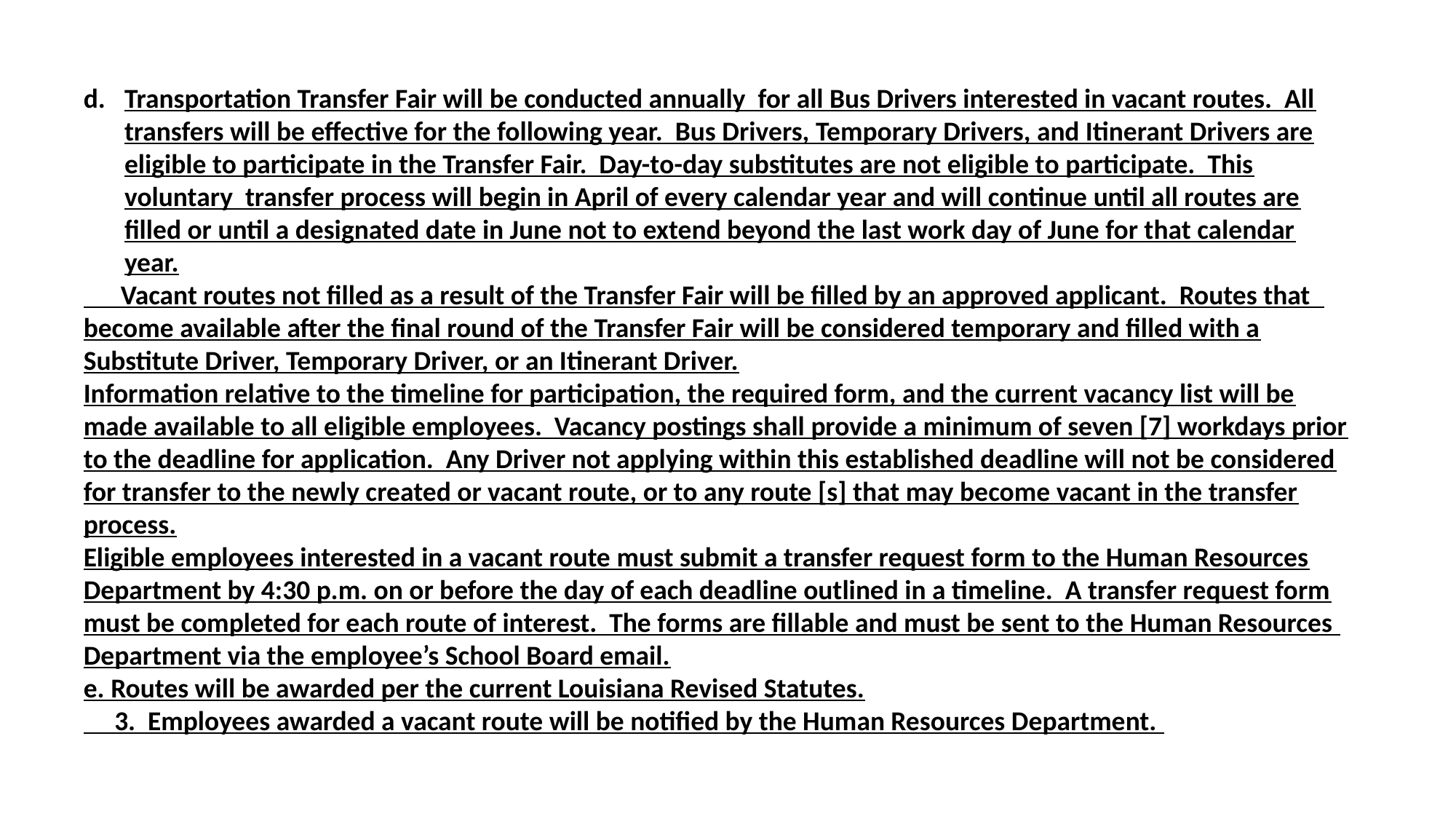

Transportation Transfer Fair will be conducted annually  for all Bus Drivers interested in vacant routes.  All transfers will be effective for the following year.  Bus Drivers, Temporary Drivers, and Itinerant Drivers are eligible to participate in the Transfer Fair.  Day-to-day substitutes are not eligible to participate.  This voluntary  transfer process will begin in April of every calendar year and will continue until all routes are filled or until a designated date in June not to extend beyond the last work day of June for that calendar year.
      Vacant routes not filled as a result of the Transfer Fair will be filled by an approved applicant.  Routes that   become available after the final round of the Transfer Fair will be considered temporary and filled with a Substitute Driver, Temporary Driver, or an Itinerant Driver.
Information relative to the timeline for participation, the required form, and the current vacancy list will be made available to all eligible employees.  Vacancy postings shall provide a minimum of seven [7] workdays prior to the deadline for application.  Any Driver not applying within this established deadline will not be considered for transfer to the newly created or vacant route, or to any route [s] that may become vacant in the transfer process.
Eligible employees interested in a vacant route must submit a transfer request form to the Human Resources Department by 4:30 p.m. on or before the day of each deadline outlined in a timeline.  A transfer request form must be completed for each route of interest.  The forms are fillable and must be sent to the Human Resources  Department via the employee’s School Board email.
e. Routes will be awarded per the current Louisiana Revised Statutes.
     3.  Employees awarded a vacant route will be notified by the Human Resources Department.